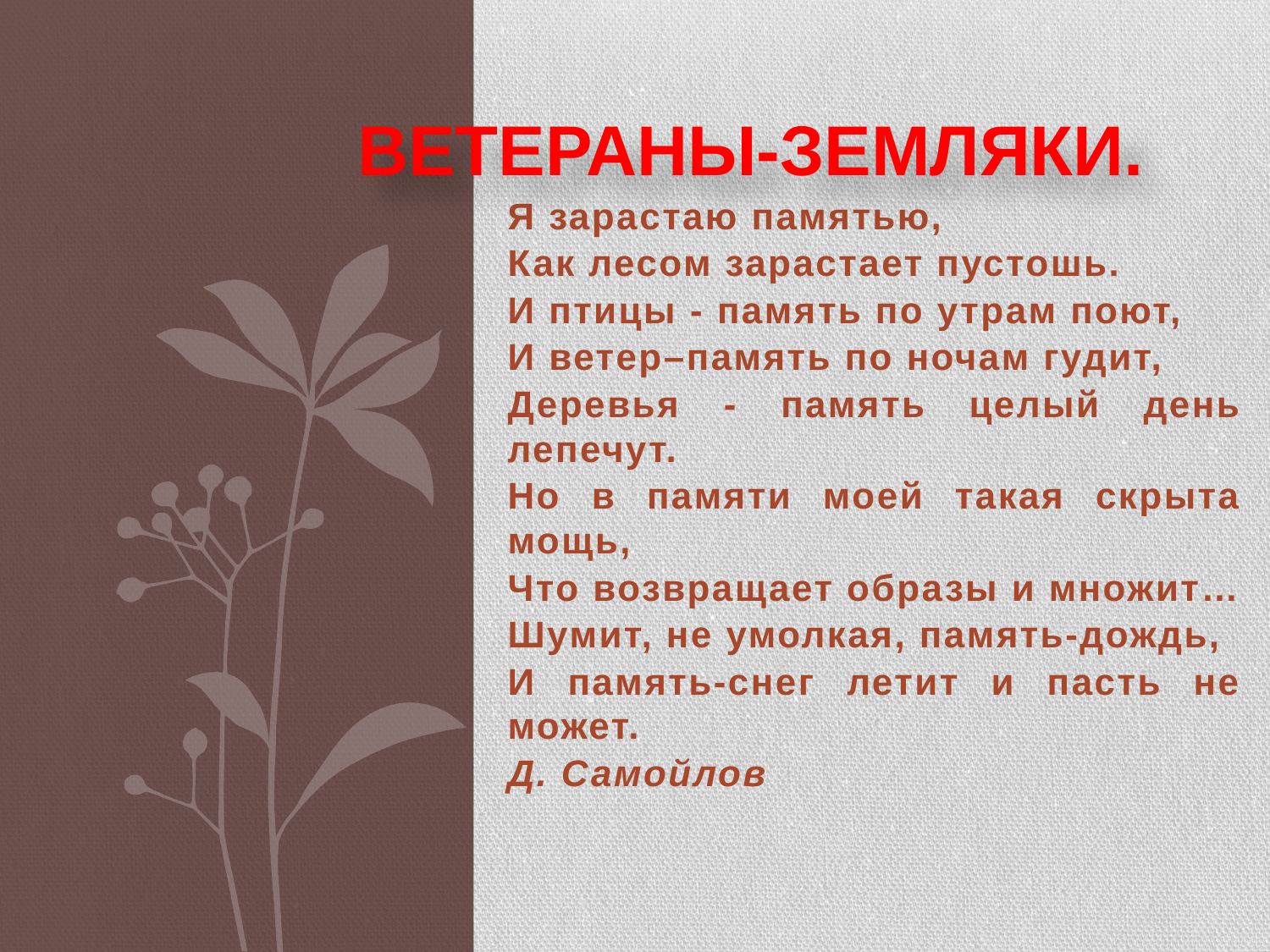

# Ветераны-Земляки.
Я зарастаю памятью,
Как лесом зарастает пустошь.
И птицы - память по утрам поют,
И ветер–память по ночам гудит,
Деревья - память целый день лепечут.
Но в памяти моей такая скрыта мощь,
Что возвращает образы и множит…
Шумит, не умолкая, память-дождь,
И память-снег летит и пасть не может.
Д. Самойлов